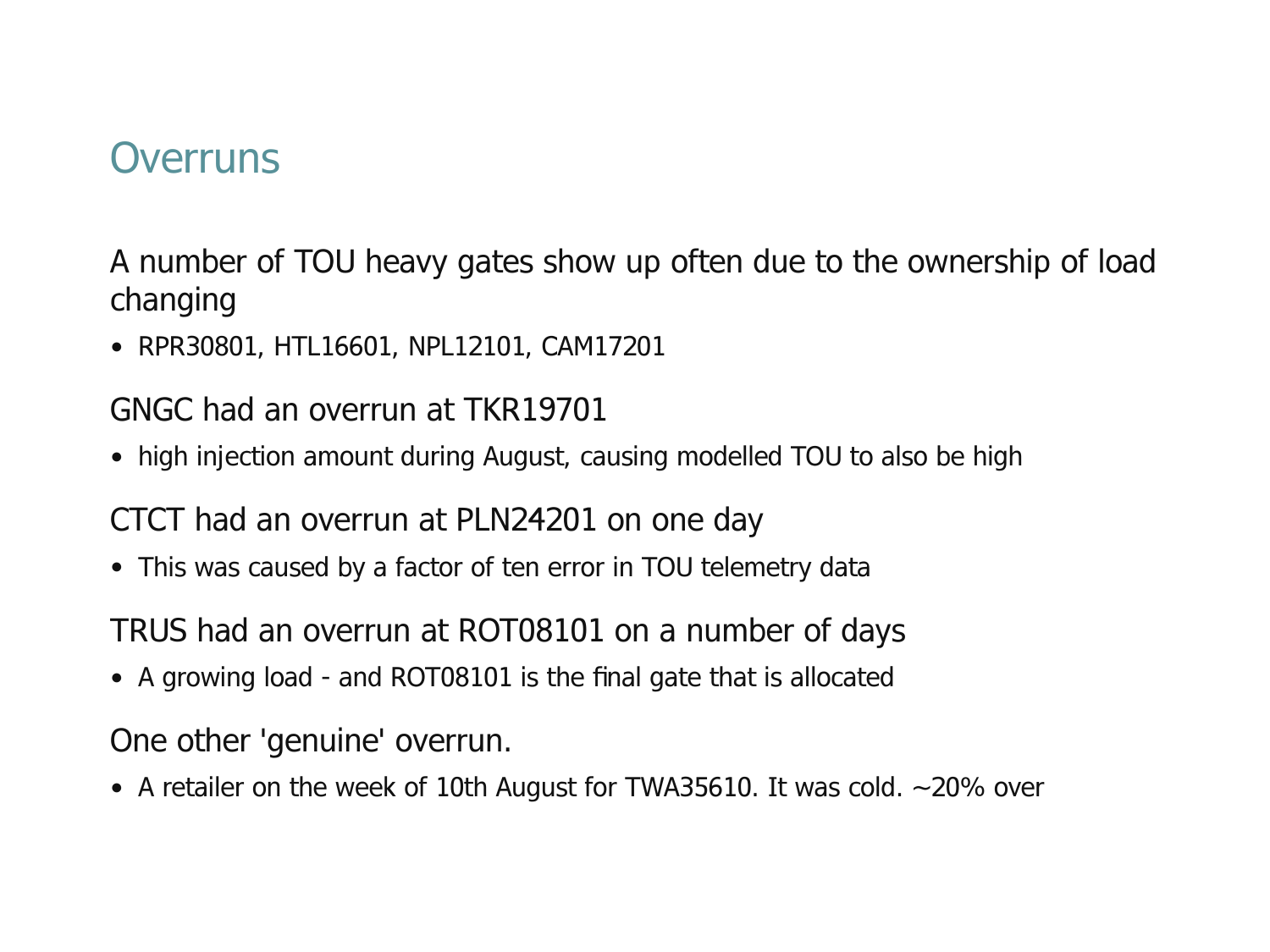

# Overruns
A number of TOU heavy gates show up often due to the ownership of load changing
RPR30801, HTL16601, NPL12101, CAM17201
GNGC had an overrun at TKR19701
high injection amount during August, causing modelled TOU to also be high
CTCT had an overrun at PLN24201 on one day
This was caused by a factor of ten error in TOU telemetry data
TRUS had an overrun at ROT08101 on a number of days
A growing load - and ROT08101 is the final gate that is allocated
One other 'genuine' overrun.
A retailer on the week of 10th August for TWA35610. It was cold. ~20% over